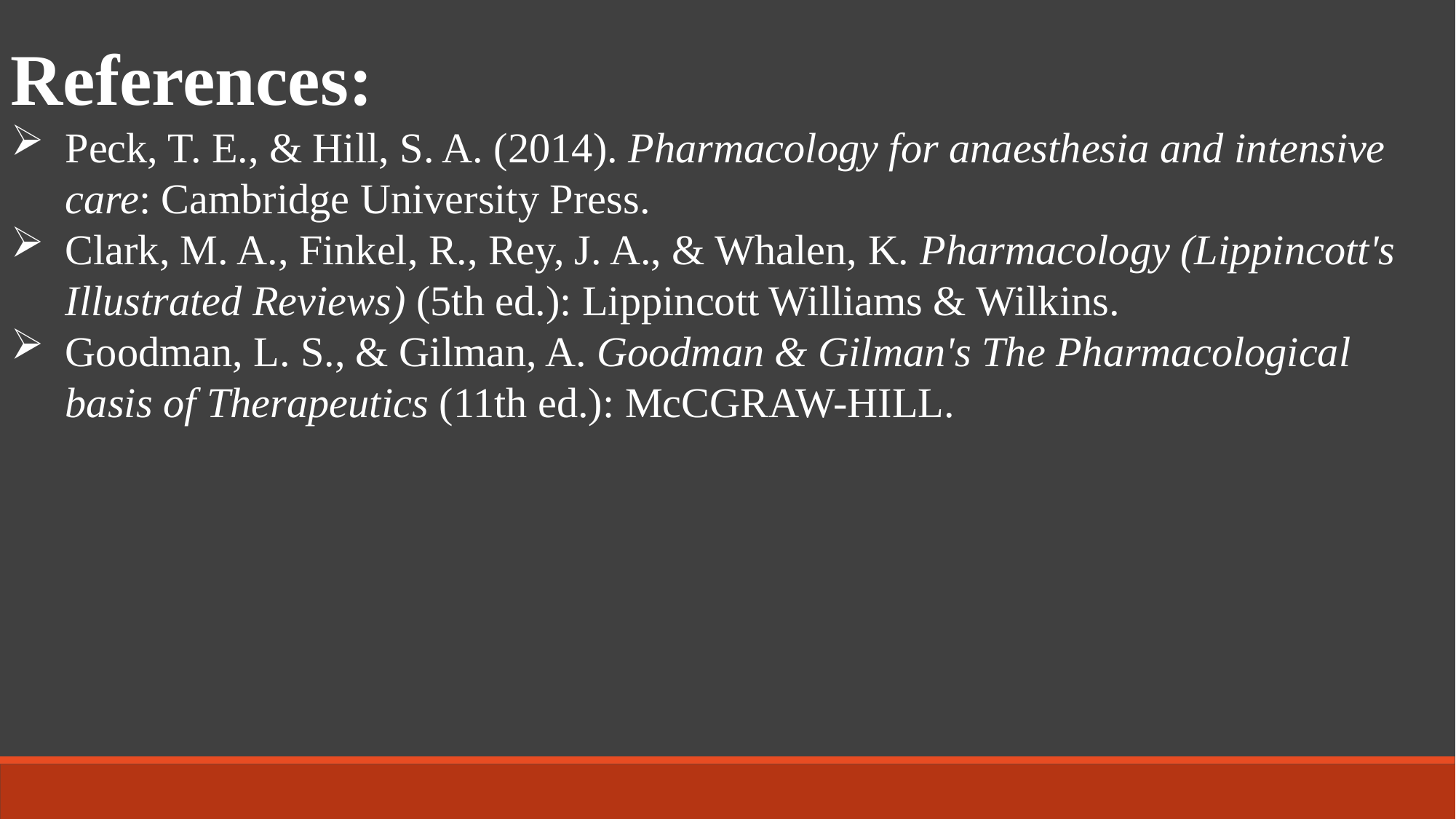

References:
Peck, T. E., & Hill, S. A. (2014). Pharmacology for anaesthesia and intensive care: Cambridge University Press.
Clark, M. A., Finkel, R., Rey, J. A., & Whalen, K. Pharmacology (Lippincott's Illustrated Reviews) (5th ed.): Lippincott Williams & Wilkins.
Goodman, L. S., & Gilman, A. Goodman & Gilman's The Pharmacological basis of Therapeutics (11th ed.): McCGRAW-HILL.